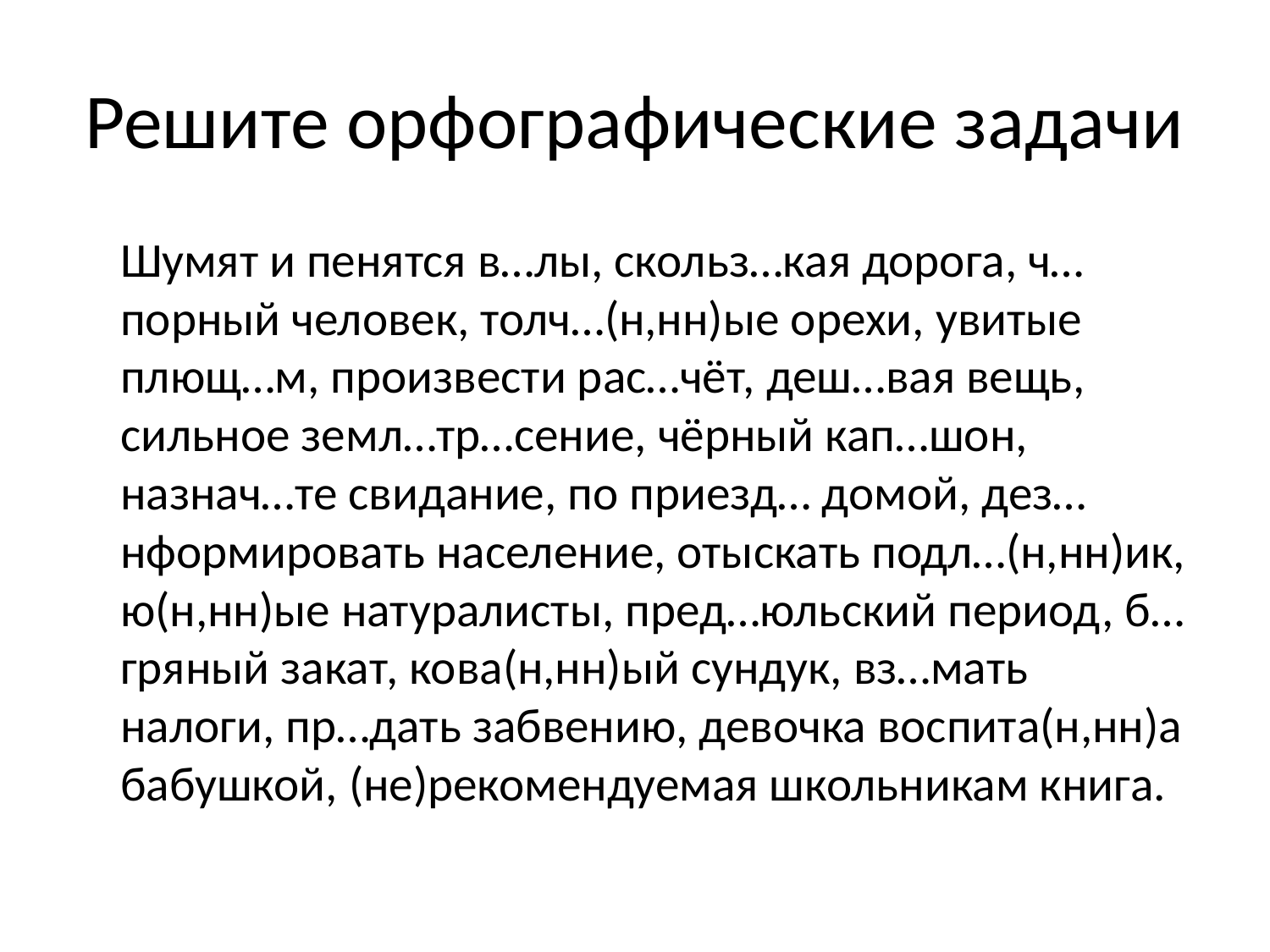

# Решите орфографические задачи
    Шумят и пенятся в…лы, скольз…кая дорога, ч…порный человек, толч…(н,нн)ые орехи, увитые плющ…м, произвести рас…чёт, деш…вая вещь, сильное земл…тр…сение, чёрный кап…шон, назнач…те свидание, по приезд… домой, дез…нформировать население, отыскать подл…(н,нн)ик, ю(н,нн)ые натуралисты, пред…юльский период, б…гряный закат, кова(н,нн)ый сундук, вз…мать налоги, пр…дать забвению, девочка воспита(н,нн)а бабушкой, (не)рекомендуемая школьникам книга.